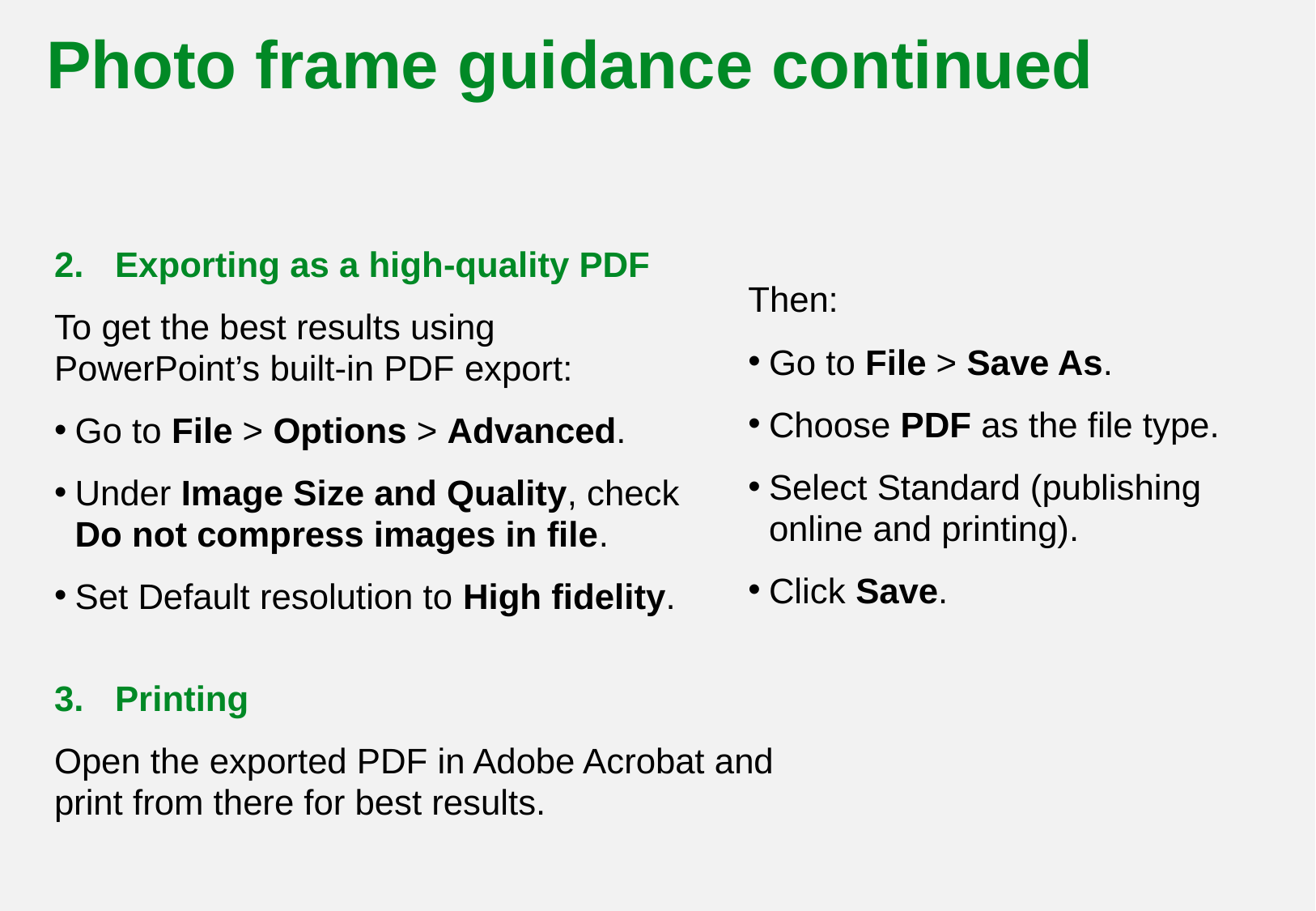

Photo frame guidance continued
Exporting as a high-quality PDF
To get the best results using PowerPoint’s built-in PDF export:
Go to File > Options > Advanced.
Under Image Size and Quality, check Do not compress images in file.
Set Default resolution to High fidelity.
Then:
Go to File > Save As.
Choose PDF as the file type.
Select Standard (publishing online and printing).
Click Save.
Printing
Open the exported PDF in Adobe Acrobat and print from there for best results.